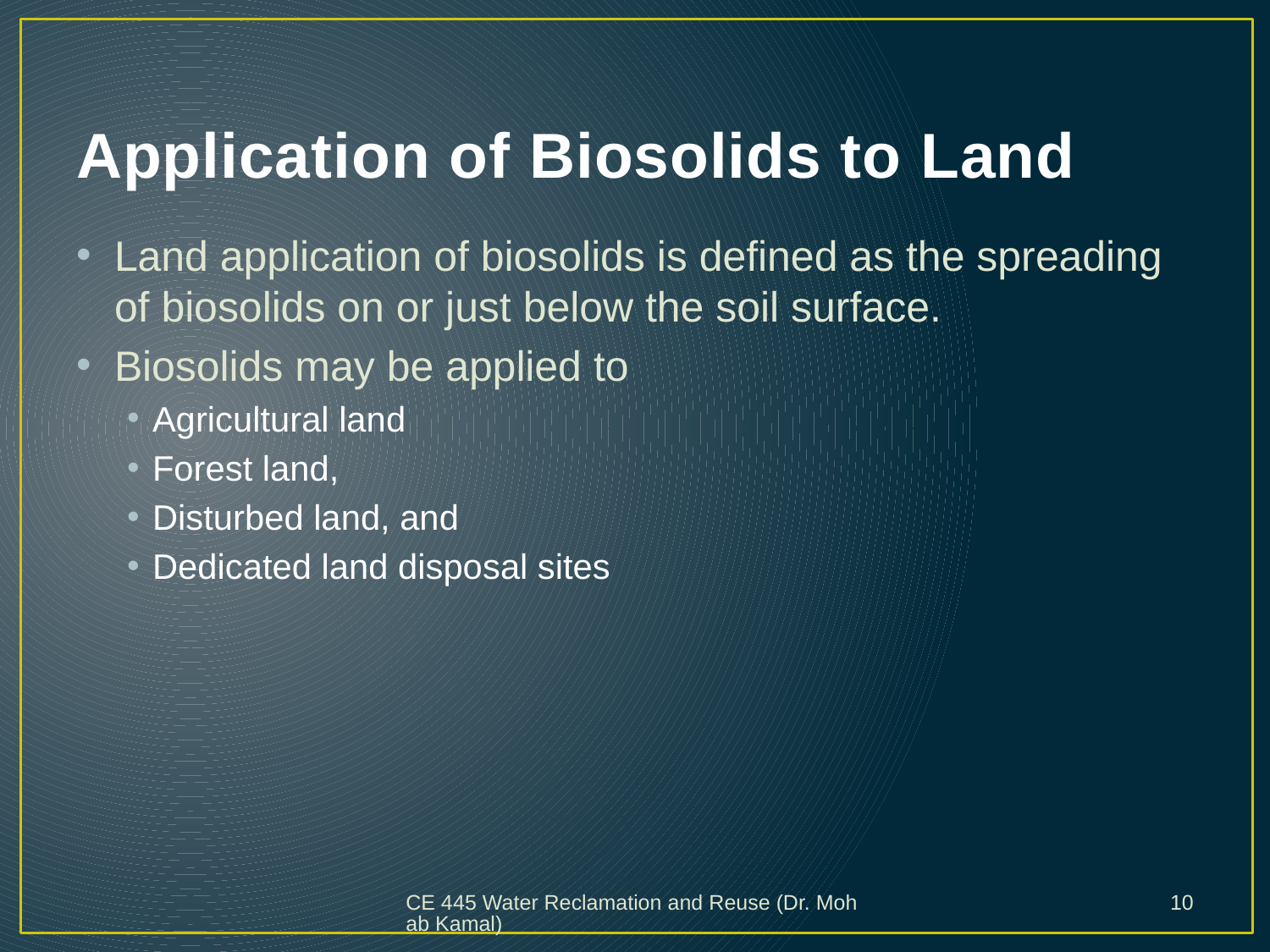

# Application of Biosolids to Land
Land application of biosolids is defined as the spreading of biosolids on or just below the soil surface.
Biosolids may be applied to
Agricultural land
Forest land,
Disturbed land, and
Dedicated land disposal sites
CE 445 Water Reclamation and Reuse (Dr. Mohab Kamal)
10